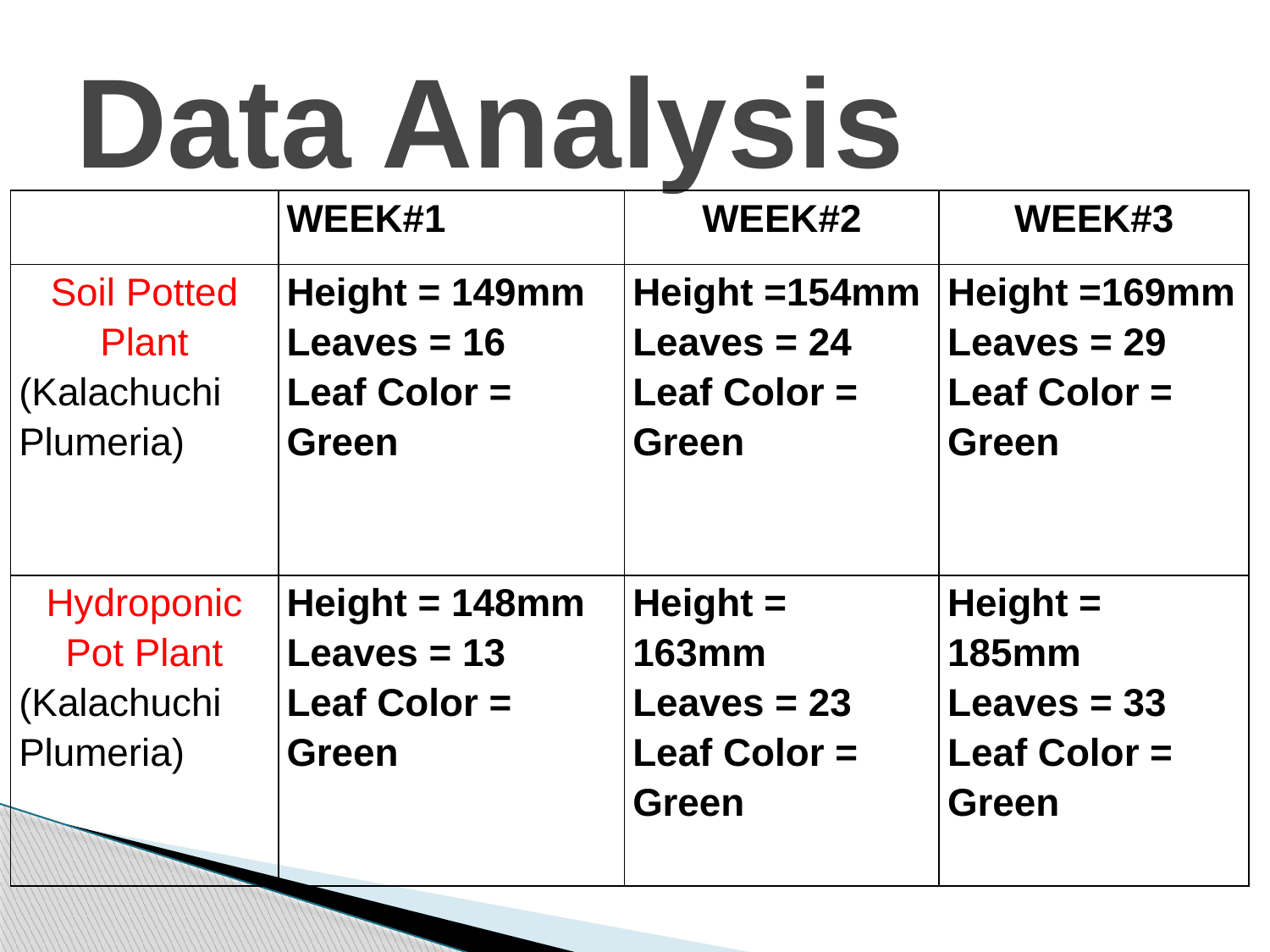

# Data Analysis
|  | WEEK#1 | WEEK#2 | WEEK#3 |
| --- | --- | --- | --- |
| Soil Potted Plant (Kalachuchi Plumeria) | Height = 149mm Leaves = 16 Leaf Color = Green | Height =154mm Leaves = 24 Leaf Color = Green | Height =169mm Leaves = 29 Leaf Color = Green |
| Hydroponic Pot Plant (Kalachuchi Plumeria) | Height = 148mm Leaves = 13 Leaf Color = Green | Height = 163mm Leaves = 23 Leaf Color = Green | Height = 185mm Leaves = 33 Leaf Color = Green |